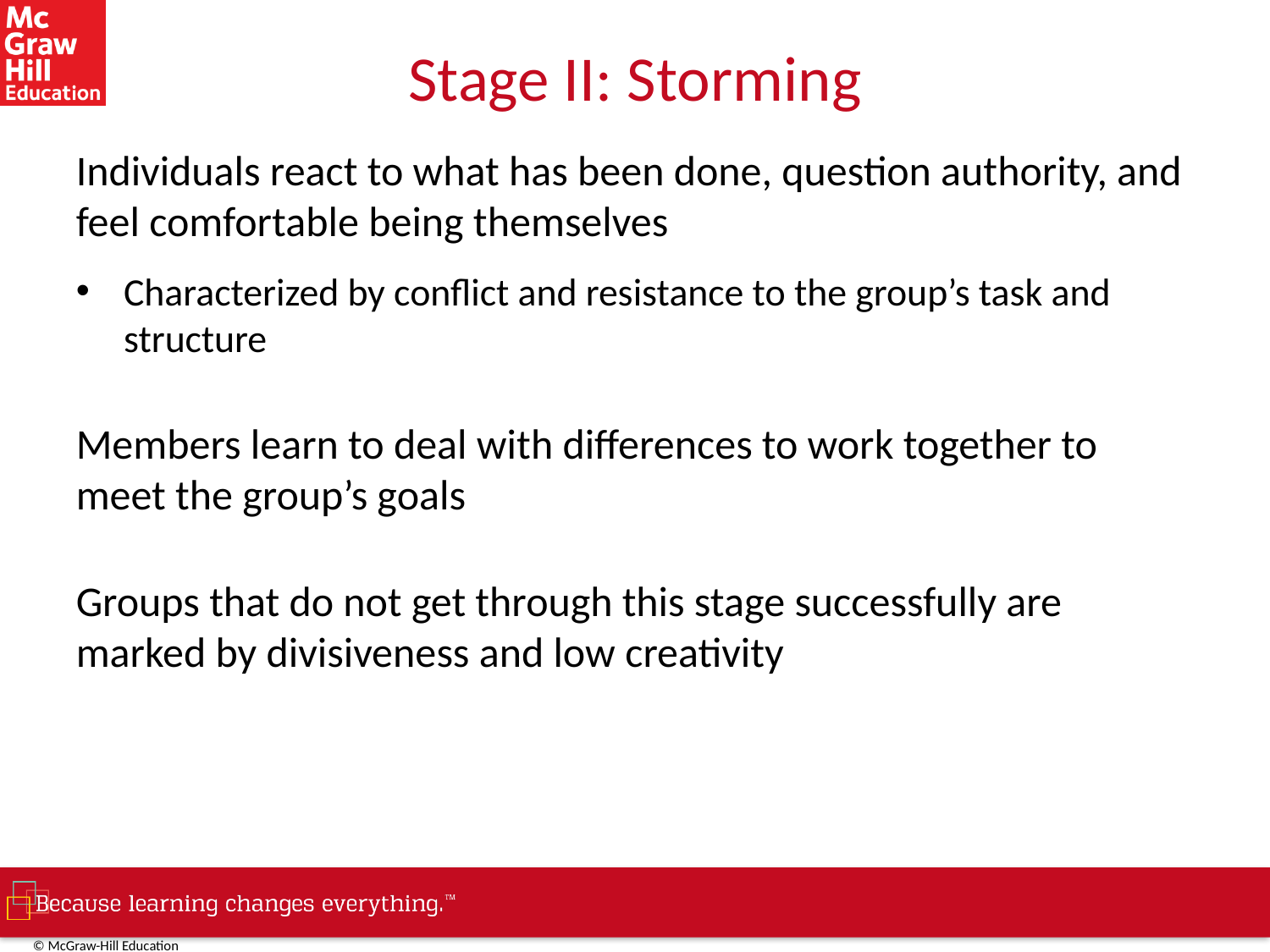

# Stage II: Storming
Individuals react to what has been done, question authority, and feel comfortable being themselves
Characterized by conflict and resistance to the group’s task and structure

Members learn to deal with differences to work together to meet the group’s goals

Groups that do not get through this stage successfully are marked by divisiveness and low creativity